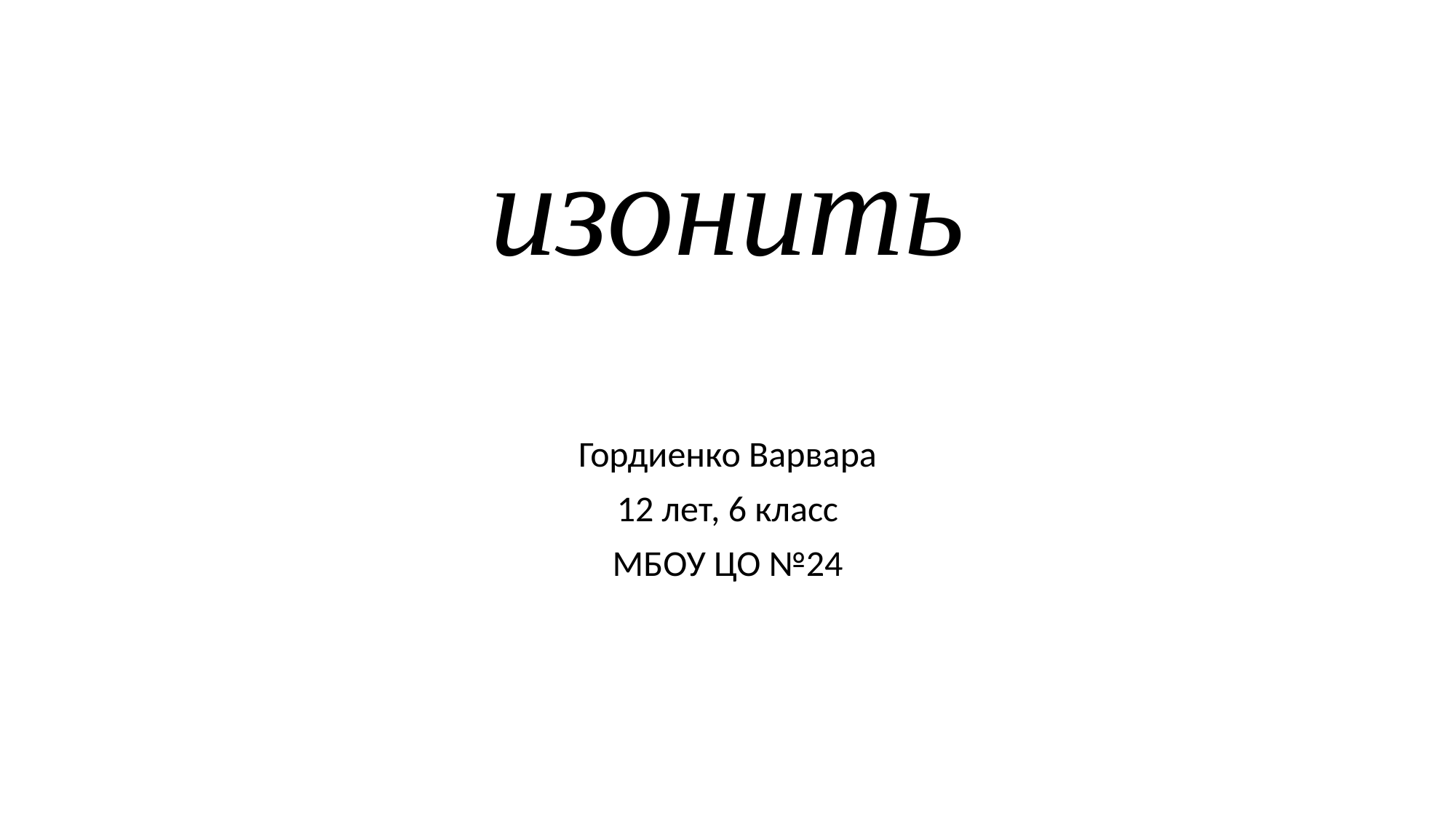

# изонить
Гордиенко Варвара
12 лет, 6 класс
МБОУ ЦО №24